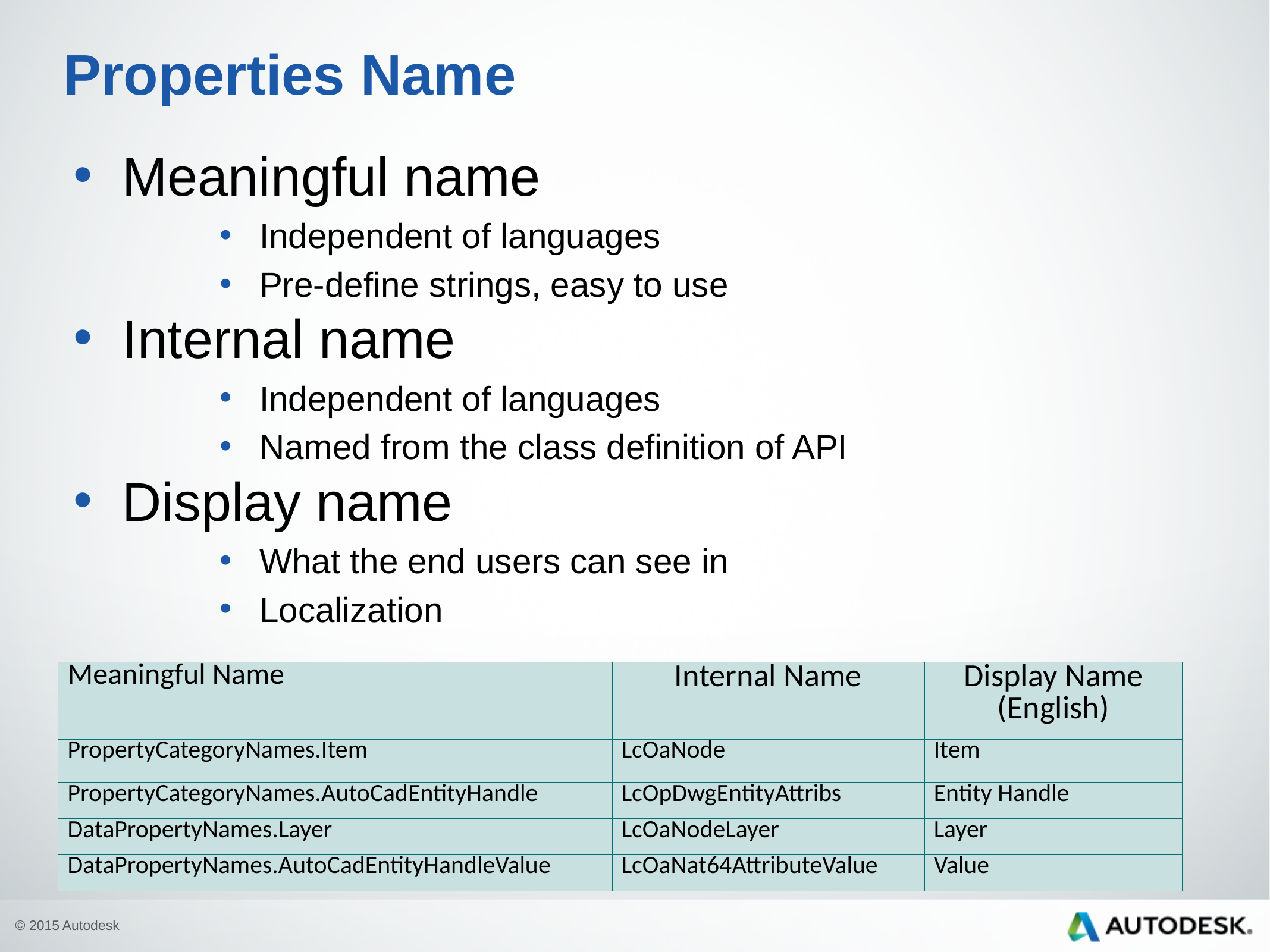

# Properties Name
Meaningful name
Independent of languages
Pre-define strings, easy to use
Internal name
Independent of languages
Named from the class definition of API
Display name
What the end users can see in
Localization

| Meaningful Name | Internal Name | Display Name (English) |
| --- | --- | --- |
| PropertyCategoryNames.Item | LcOaNode | Item |
| PropertyCategoryNames.AutoCadEntityHandle | LcOpDwgEntityAttribs | Entity Handle |
| DataPropertyNames.Layer | LcOaNodeLayer | Layer |
| DataPropertyNames.AutoCadEntityHandleValue | LcOaNat64AttributeValue | Value |